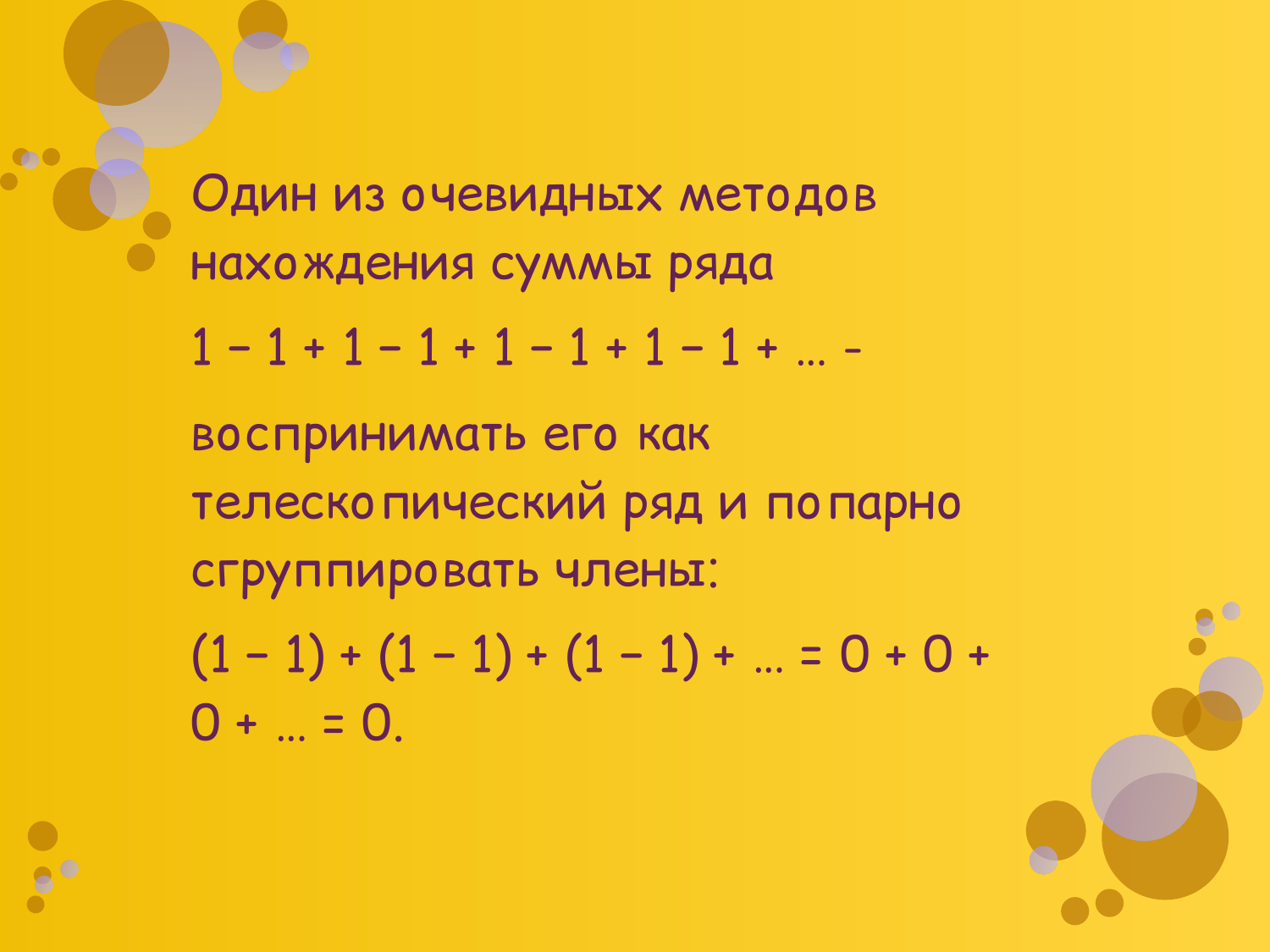

Один из очевидных методов нахождения суммы ряда
1 − 1 + 1 − 1 + 1 − 1 + 1 − 1 + … -
воспринимать его как телескопический ряд и попарно сгруппировать члены:
(1 − 1) + (1 − 1) + (1 − 1) + … = 0 + 0 + 0 + … = 0.